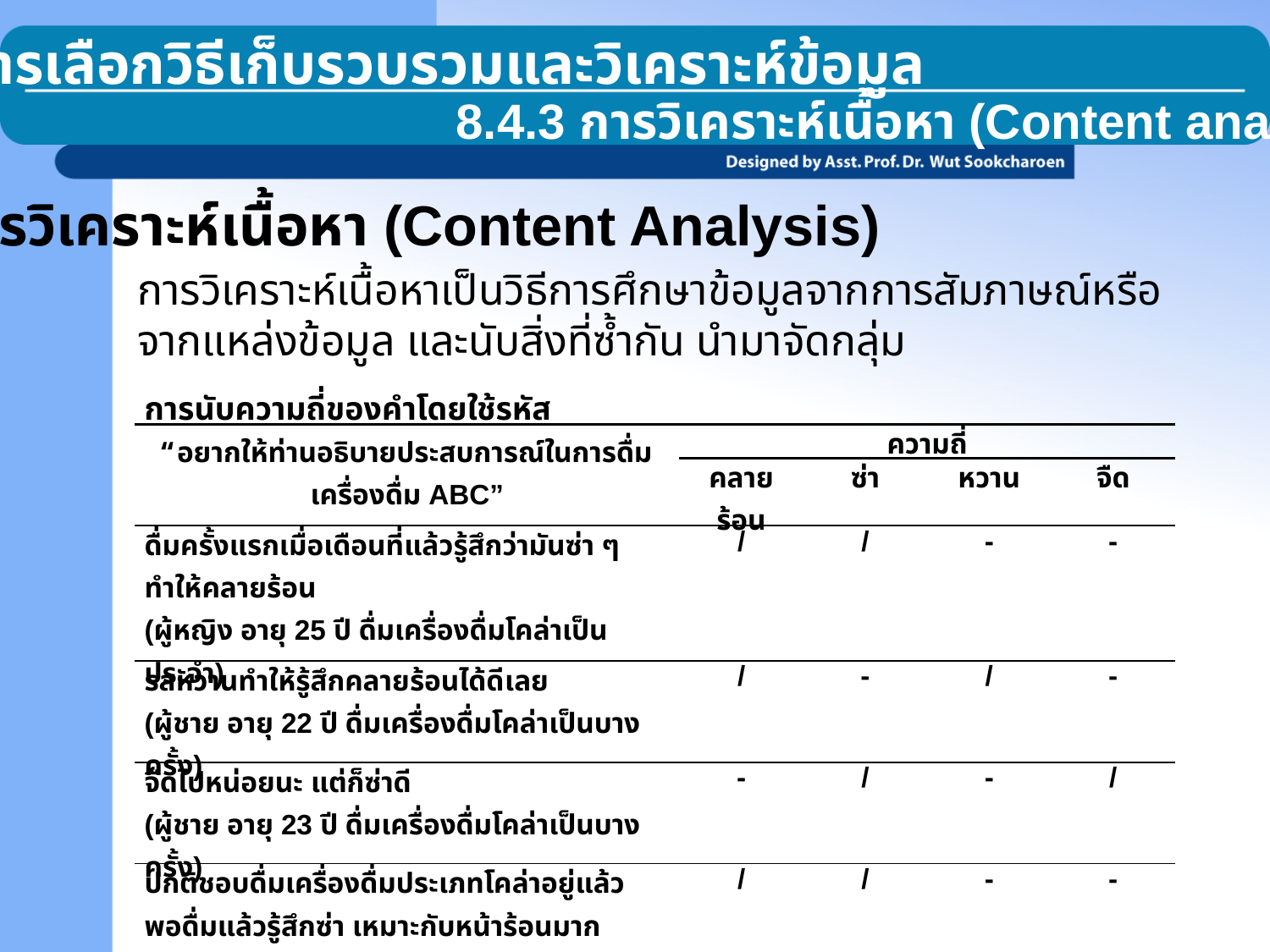

8.4 การเลือกวิธีเก็บรวบรวมและวิเคราะห์ข้อมูล
8.4.3 การวิเคราะห์เนื้อหา (Content analysis)
การวิเคราะห์เนื้อหา (Content Analysis)
การวิเคราะห์เนื้อหาเป็นวิธีการศึกษาข้อมูลจากการสัมภาษณ์หรือจากแหล่งข้อมูล และนับสิ่งที่ซ้ำกัน นำมาจัดกลุ่ม
| การนับความถี่ของคำโดยใช้รหัส |  |  |  |  |
| --- | --- | --- | --- | --- |
| “อยากให้ท่านอธิบายประสบการณ์ในการดื่มเครื่องดื่ม ABC” | ความถี่ |  |  |  |
|  | คลายร้อน | ซ่า | หวาน | จืด |
| ดื่มครั้งแรกเมื่อเดือนที่แล้วรู้สึกว่ามันซ่า ๆ ทำให้คลายร้อน (ผู้หญิง อายุ 25 ปี ดื่มเครื่องดื่มโคล่าเป็นประจำ) | / | / | - | - |
| รสหวานทำให้รู้สึกคลายร้อนได้ดีเลย (ผู้ชาย อายุ 22 ปี ดื่มเครื่องดื่มโคล่าเป็นบางครั้ง) | / | - | / | - |
| จืดไปหน่อยนะ แต่ก็ซ่าดี (ผู้ชาย อายุ 23 ปี ดื่มเครื่องดื่มโคล่าเป็นบางครั้ง) | - | / | - | / |
| ปกติชอบดื่มเครื่องดื่มประเภทโคล่าอยู่แล้ว พอดื่มแล้วรู้สึกซ่า เหมาะกับหน้าร้อนมาก เพราะช่วยคลายร้อนได้เยอะ (ผู้ชาย อายุ 20 ปี ดื่มเครื่องดื่มโคล่าเป็นประจำ) | / | / | - | - |
| ร้อน ๆ แบบนี้ ความหวานช่วยคลายร้อนได้ดีเลย (ผู้หญิง อายุ 21 ปี ดื่มเครื่องดื่มโคล่าเป็นบางครั้ง) | / | - | / | - |
| รวมความถี่ | 4 | 3 | 2 | 1 |